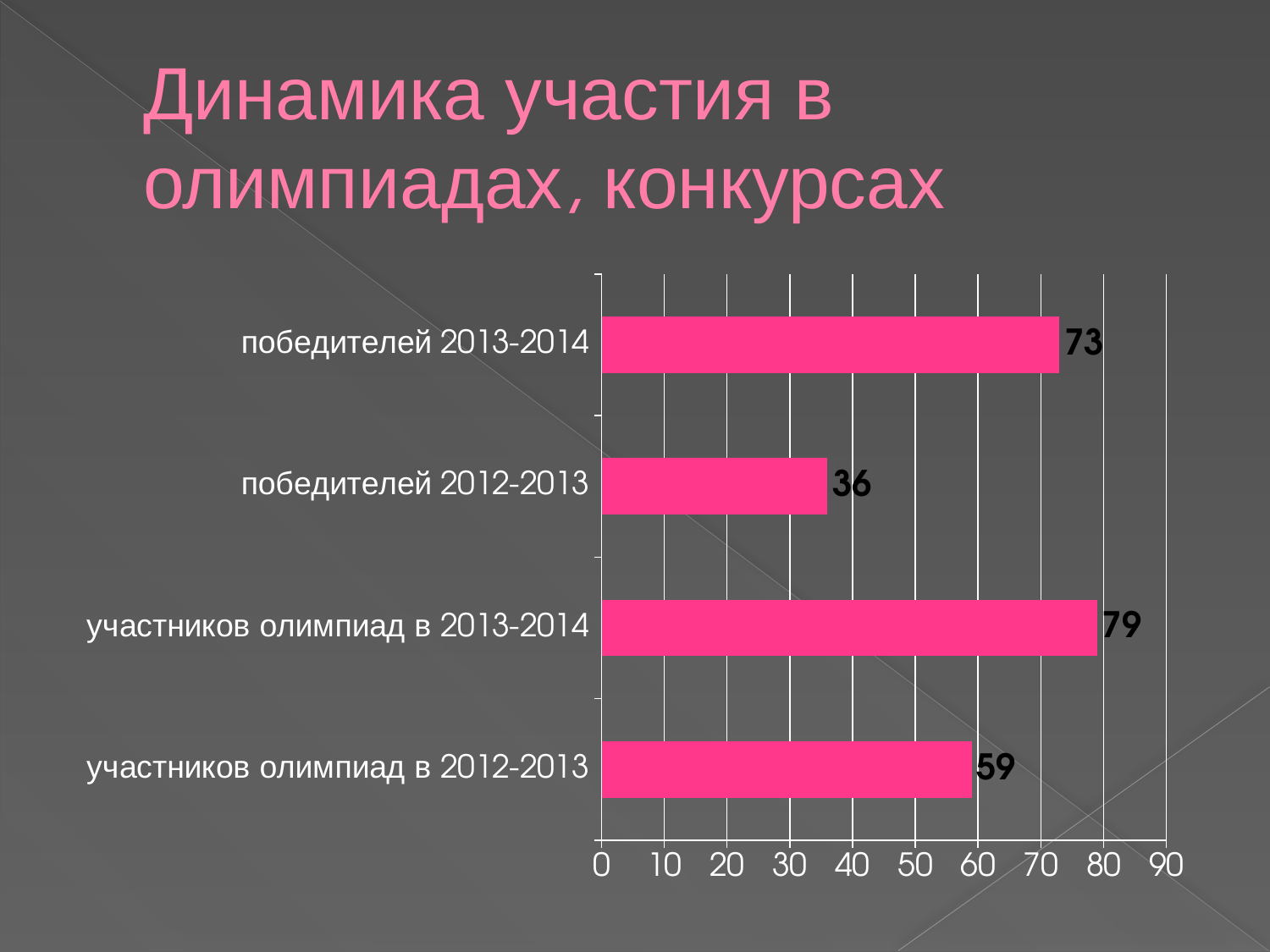

# Динамика участия в олимпиадах, конкурсах

### Chart

| Category | Ряд 1 |
|---|---|
| участников олимпиад в 2012-2013 | 59.0 |
| участников олимпиад в 2013-2014 | 79.0 |
| победителей 2012-2013 | 36.0 |
| победителей 2013-2014 | 73.0 |